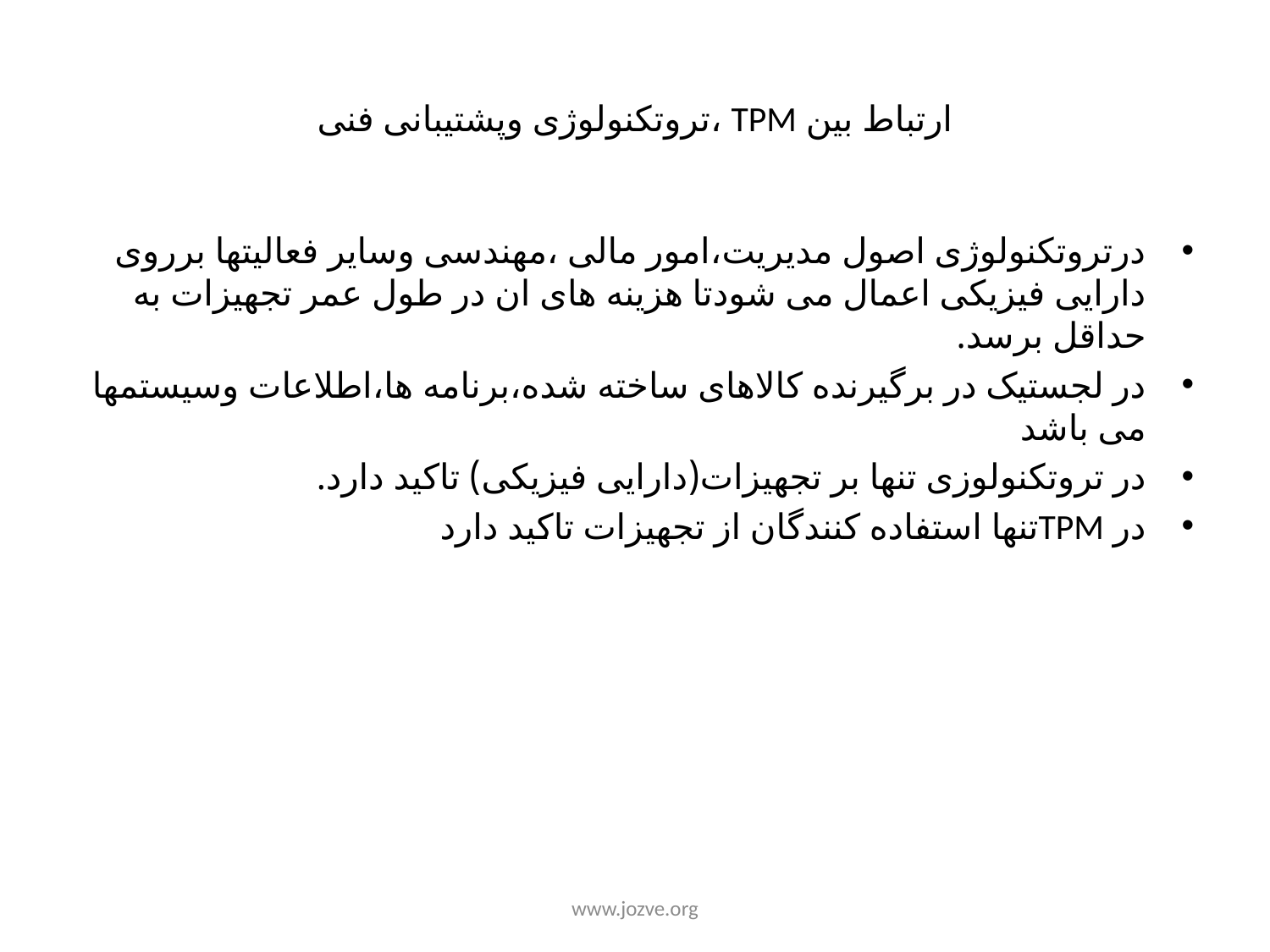

# ارتباط بین TPM ،تروتکنولوژی وپشتیبانی فنی
درتروتکنولوژی اصول مدیریت،امور مالی ،مهندسی وسایر فعالیتها برروی دارایی فیزیکی اعمال می شودتا هزینه های ان در طول عمر تجهیزات به حداقل برسد.
در لجستیک در برگیرنده کالاهای ساخته شده،برنامه ها،اطلاعات وسیستمها می باشد
در تروتکنولوزی تنها بر تجهیزات(دارایی فیزیکی) تاکید دارد.
در TPMتنها استفاده کنندگان از تجهیزات تاکید دارد

www.jozve.org